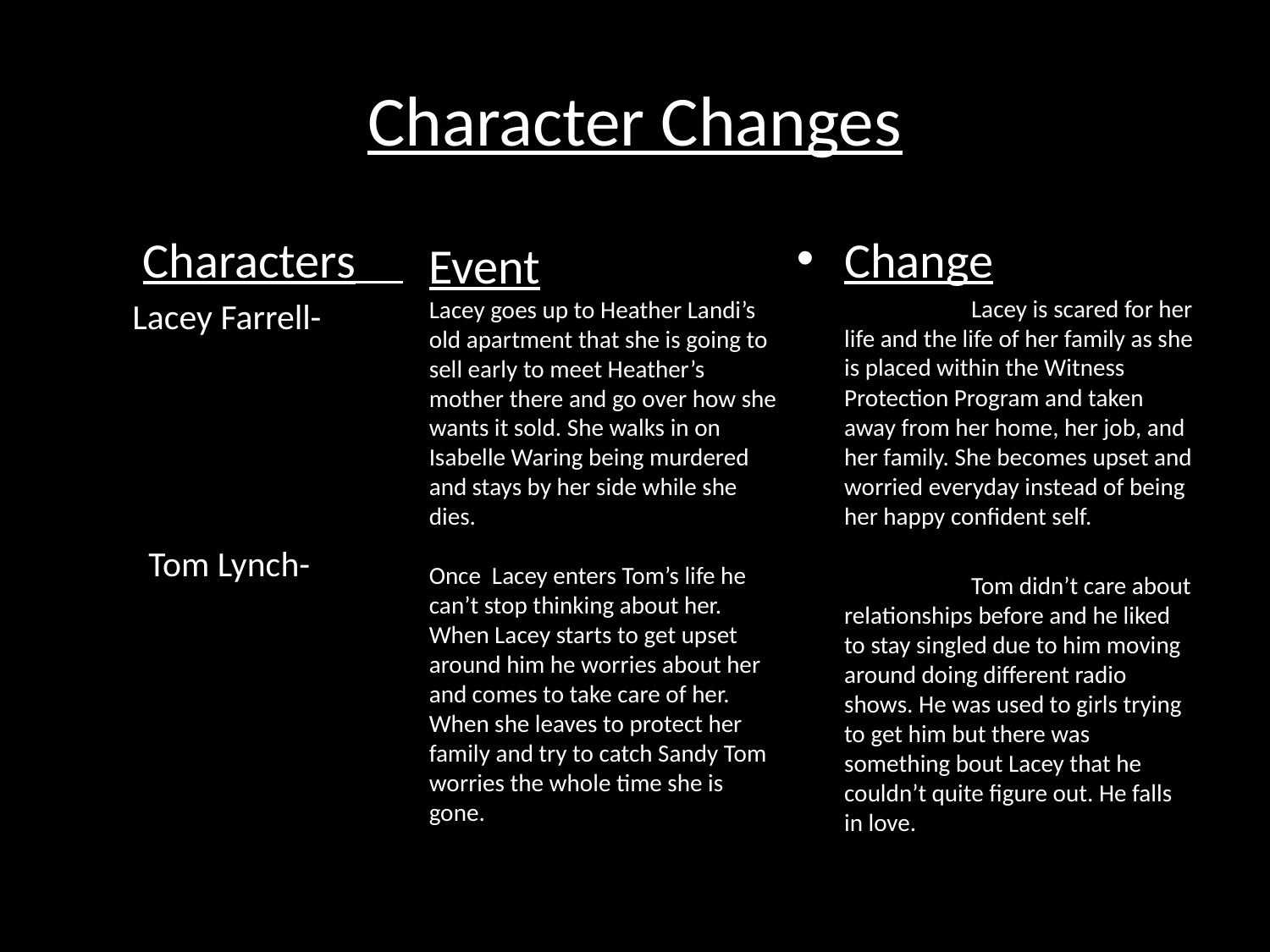

# Character Changes
       Characters
       Lacey Farrell-

         Tom Lynch-
Change
		Lacey is scared for her life and the life of her family as she is placed within the Witness Protection Program and taken away from her home, her job, and her family. She becomes upset and worried everyday instead of being her happy confident self.

		Tom didn’t care about relationships before and he liked to stay singled due to him moving around doing different radio shows. He was used to girls trying to get him but there was something bout Lacey that he couldn’t quite figure out. He falls in love.
Event
Lacey goes up to Heather Landi’s old apartment that she is going to sell early to meet Heather’s mother there and go over how she wants it sold. She walks in on Isabelle Waring being murdered and stays by her side while she dies.

Once  Lacey enters Tom’s life he can’t stop thinking about her. When Lacey starts to get upset around him he worries about her and comes to take care of her. When she leaves to protect her family and try to catch Sandy Tom worries the whole time she is gone.